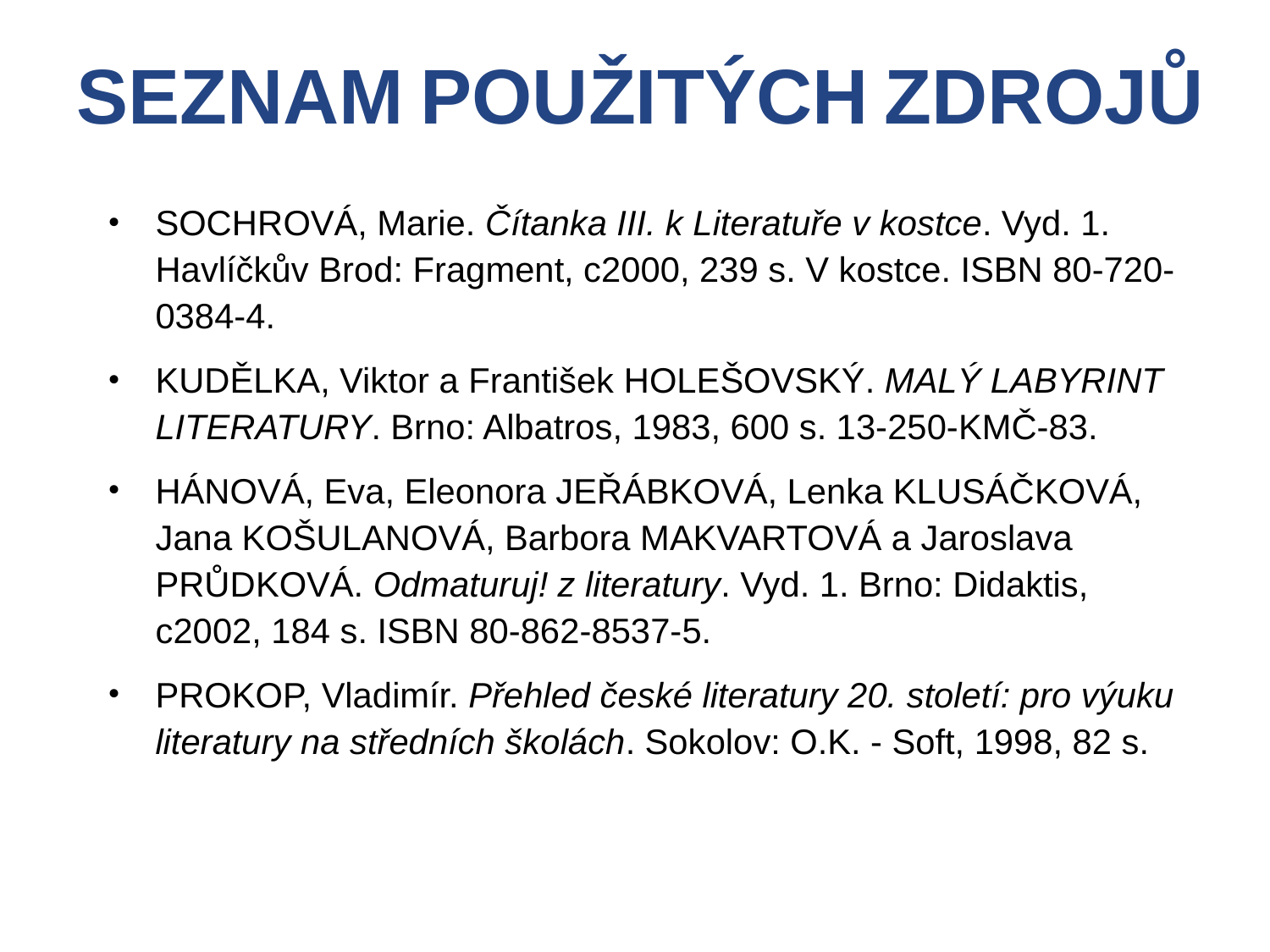

SEZNAM POUŽITÝCH ZDROJŮ
SOCHROVÁ, Marie. Čítanka III. k Literatuře v kostce. Vyd. 1. Havlíčkův Brod: Fragment, c2000, 239 s. V kostce. ISBN 80-720-0384-4.
KUDĚLKA, Viktor a František HOLEŠOVSKÝ. MALÝ LABYRINT LITERATURY. Brno: Albatros, 1983, 600 s. 13-250-KMČ-83.
HÁNOVÁ, Eva, Eleonora JEŘÁBKOVÁ, Lenka KLUSÁČKOVÁ, Jana KOŠULANOVÁ, Barbora MAKVARTOVÁ a Jaroslava PRŮDKOVÁ. Odmaturuj! z literatury. Vyd. 1. Brno: Didaktis, c2002, 184 s. ISBN 80-862-8537-5.
PROKOP, Vladimír. Přehled české literatury 20. století: pro výuku literatury na středních školách. Sokolov: O.K. - Soft, 1998, 82 s.